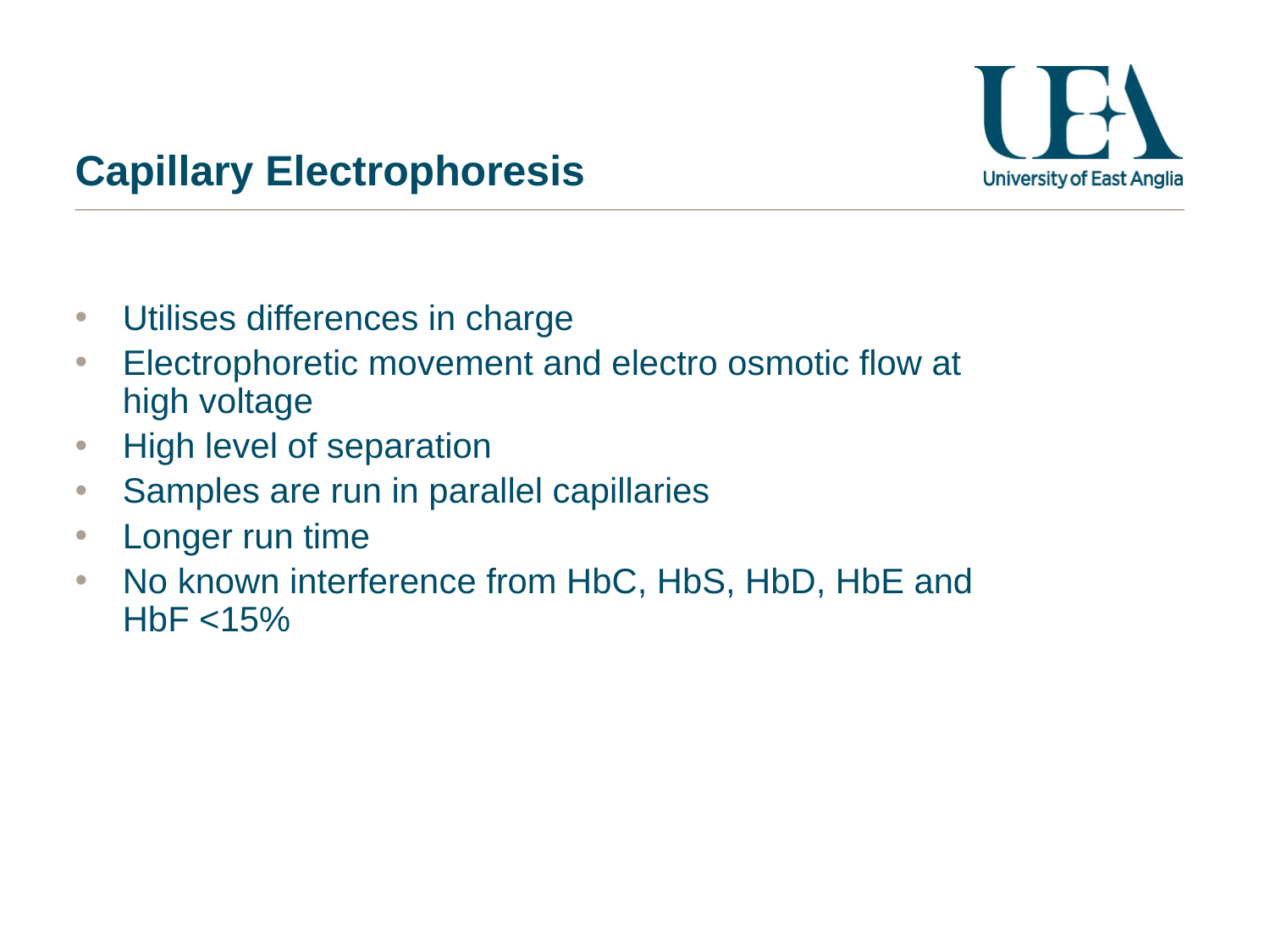

# Capillary Electrophoresis
Utilises differences in charge
Electrophoretic movement and electro osmotic flow at high voltage
High level of separation
Samples are run in parallel capillaries
Longer run time
No known interference from HbC, HbS, HbD, HbE and HbF <15%